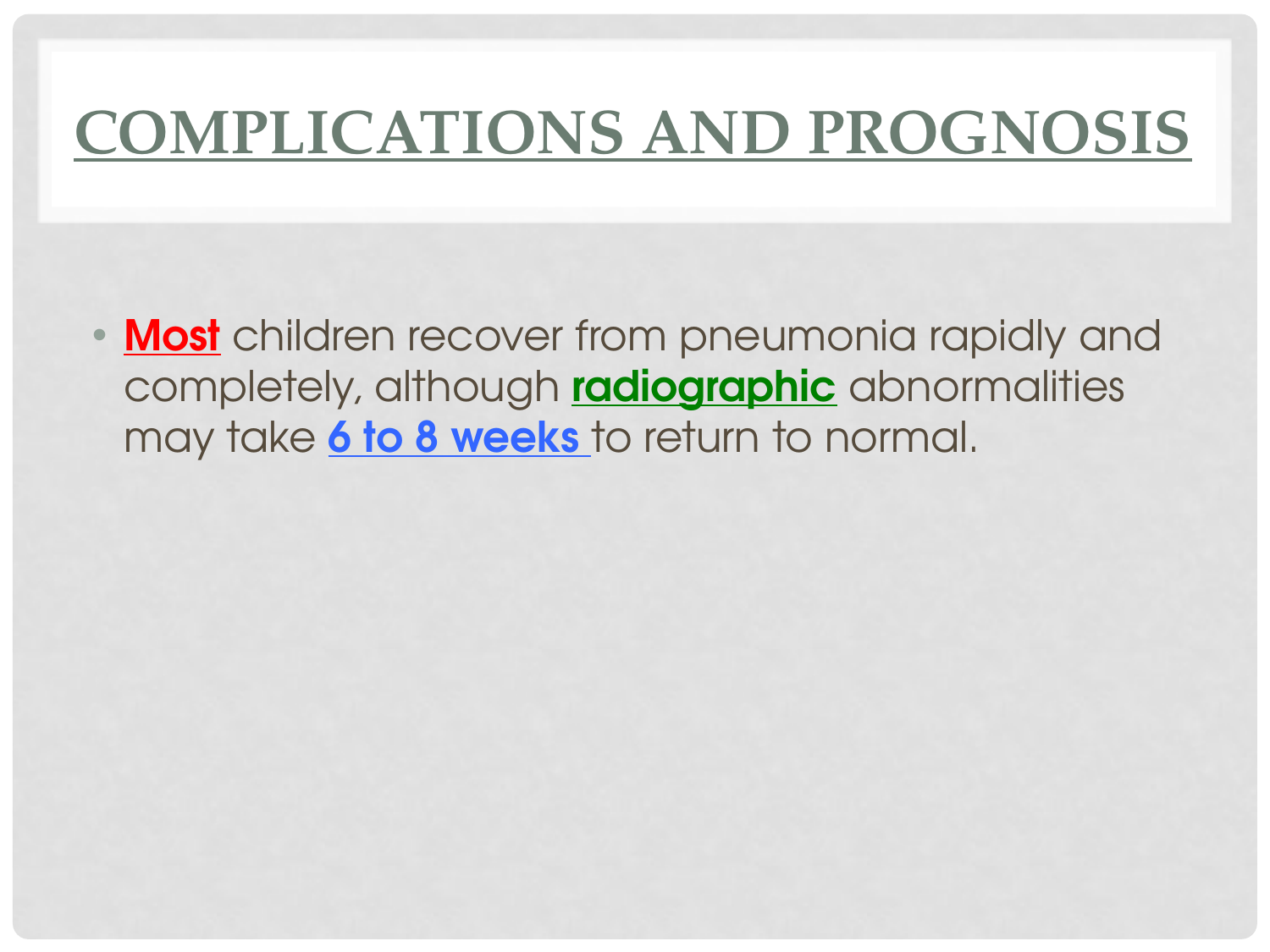

# COMPLICATIONS AND PROGNOSIS

Most children recover from pneumonia rapidly and completely, although radiographic abnormalities may take 6 to 8 weeks to return to normal.